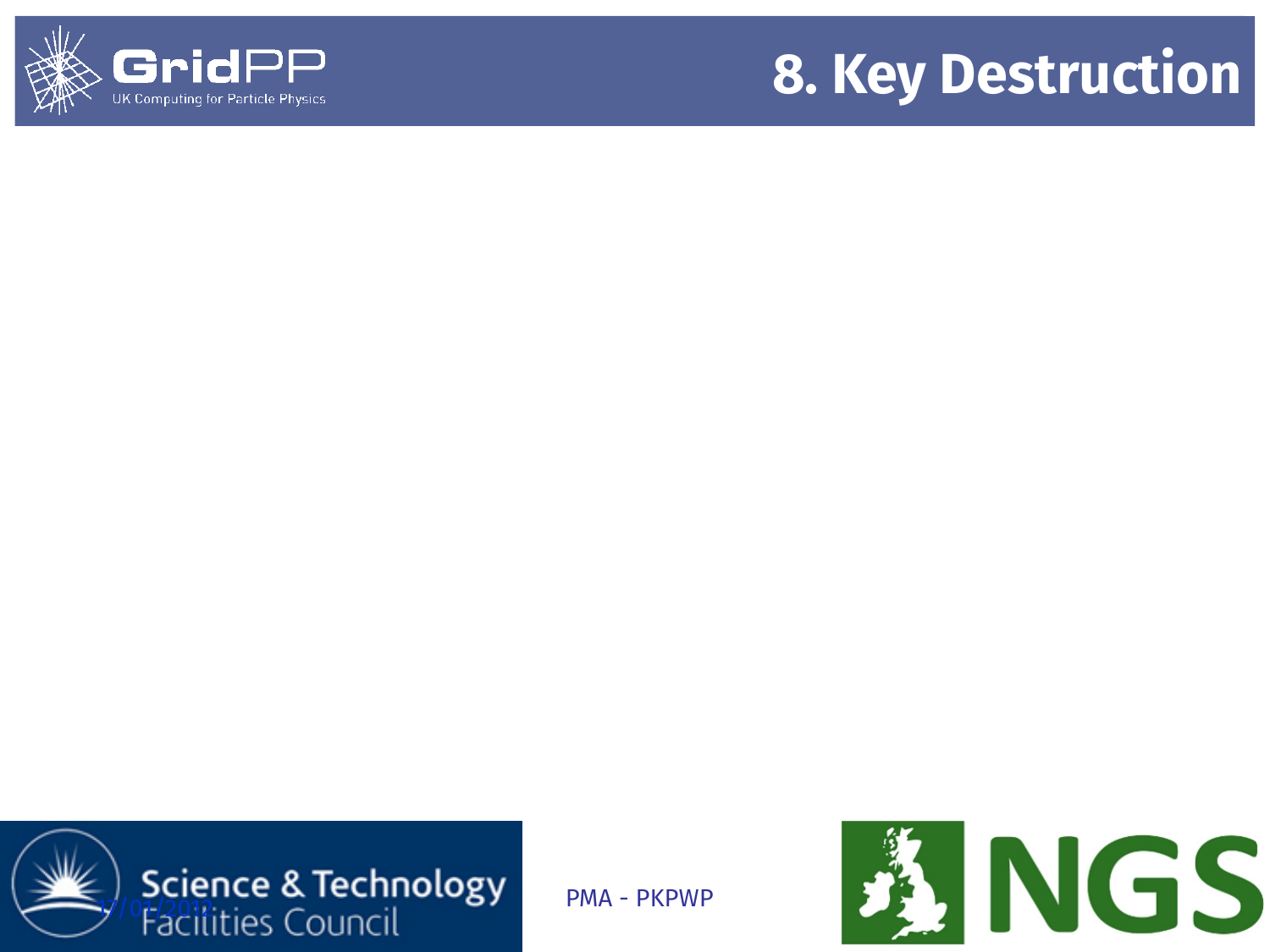

# 8. Key Destruction

PMA - PKPWP
17/01/2012
18